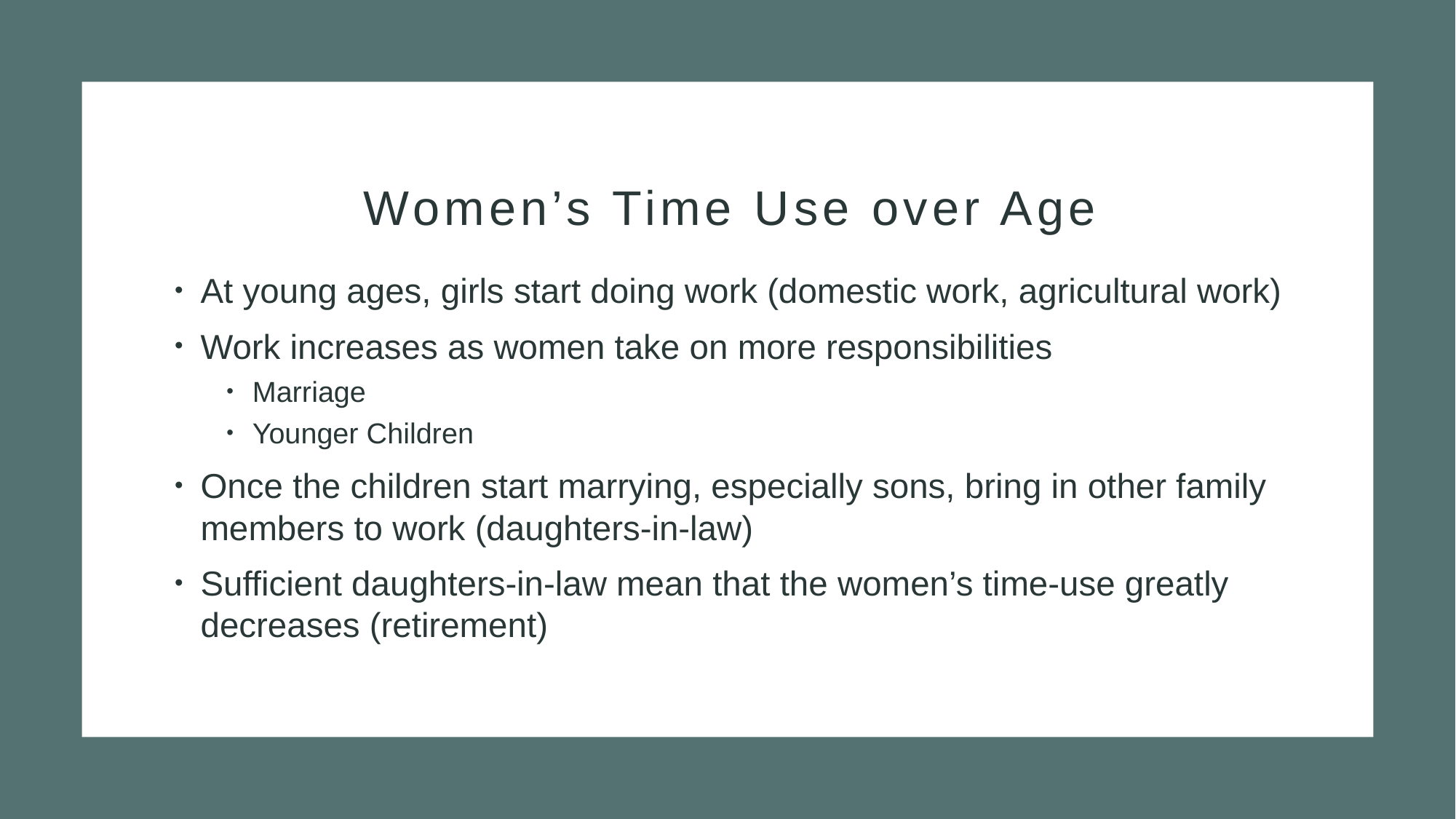

# Women’s Time Use over Age
At young ages, girls start doing work (domestic work, agricultural work)
Work increases as women take on more responsibilities
Marriage
Younger Children
Once the children start marrying, especially sons, bring in other family members to work (daughters-in-law)
Sufficient daughters-in-law mean that the women’s time-use greatly decreases (retirement)